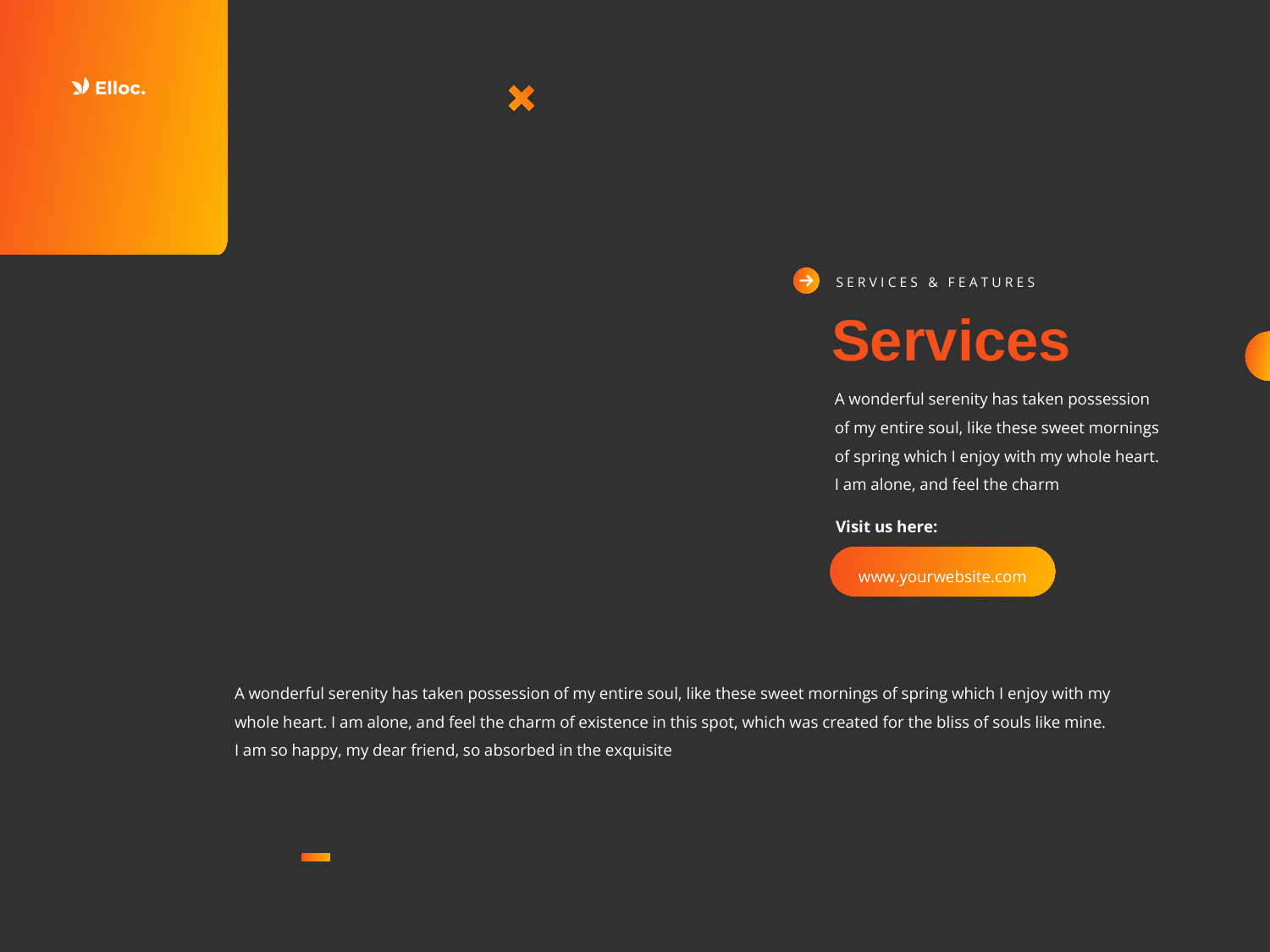

S E R V I C E S   &   F E A T U R E S

Services

A wonderful serenity has taken possession of my entire soul, like these sweet mornings of spring which I enjoy with my whole heart. I am alone, and feel the charm
Visit us here:

www.yourwebsite.com
A wonderful serenity has taken possession of my entire soul, like these sweet mornings of spring which I enjoy with my whole heart. I am alone, and feel the charm of existence in this spot, which was created for the bliss of souls like mine.
I am so happy, my dear friend, so absorbed in the exquisite